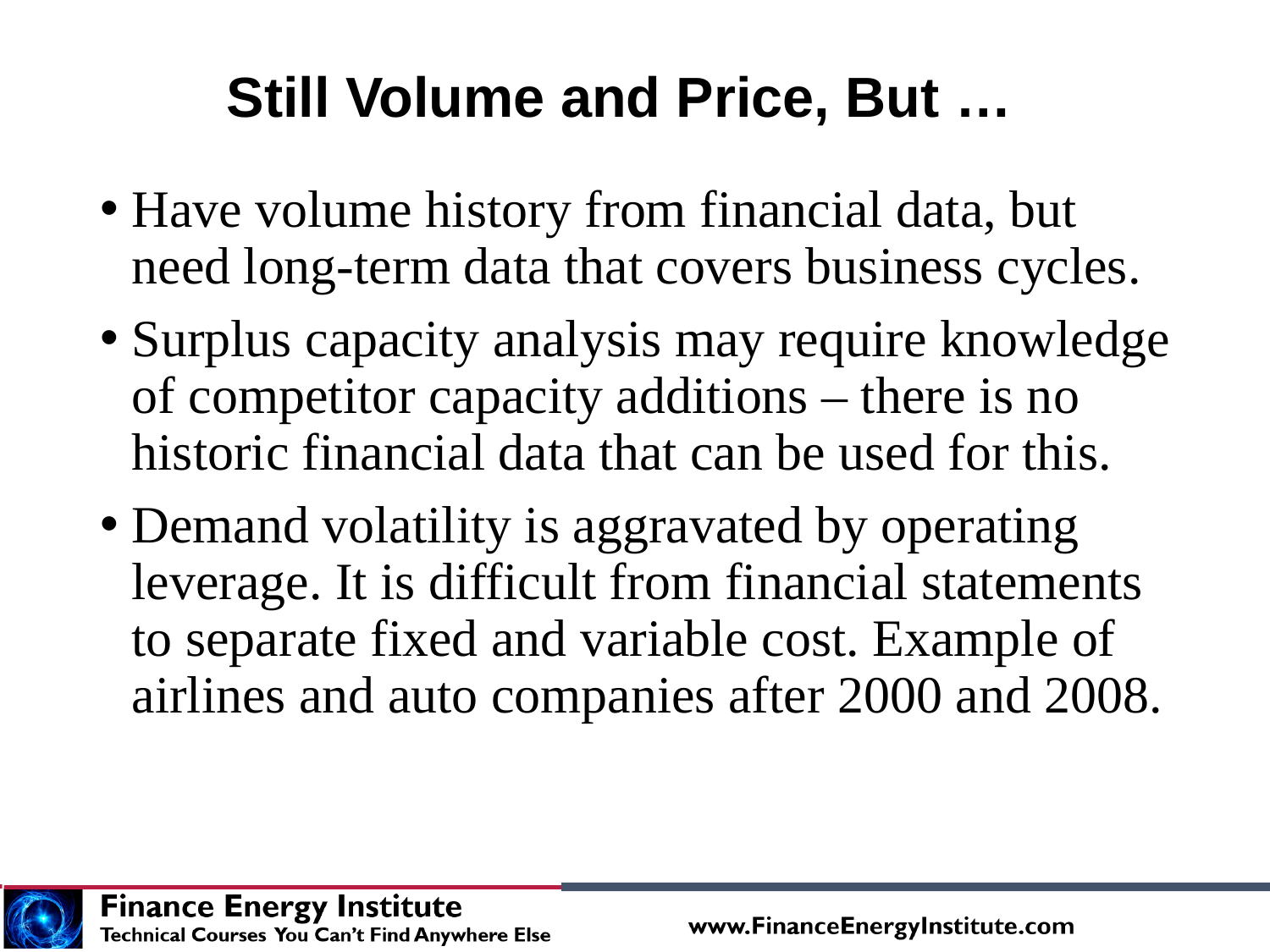

# Still Volume and Price, But …
Have volume history from financial data, but need long-term data that covers business cycles.
Surplus capacity analysis may require knowledge of competitor capacity additions – there is no historic financial data that can be used for this.
Demand volatility is aggravated by operating leverage. It is difficult from financial statements to separate fixed and variable cost. Example of airlines and auto companies after 2000 and 2008.